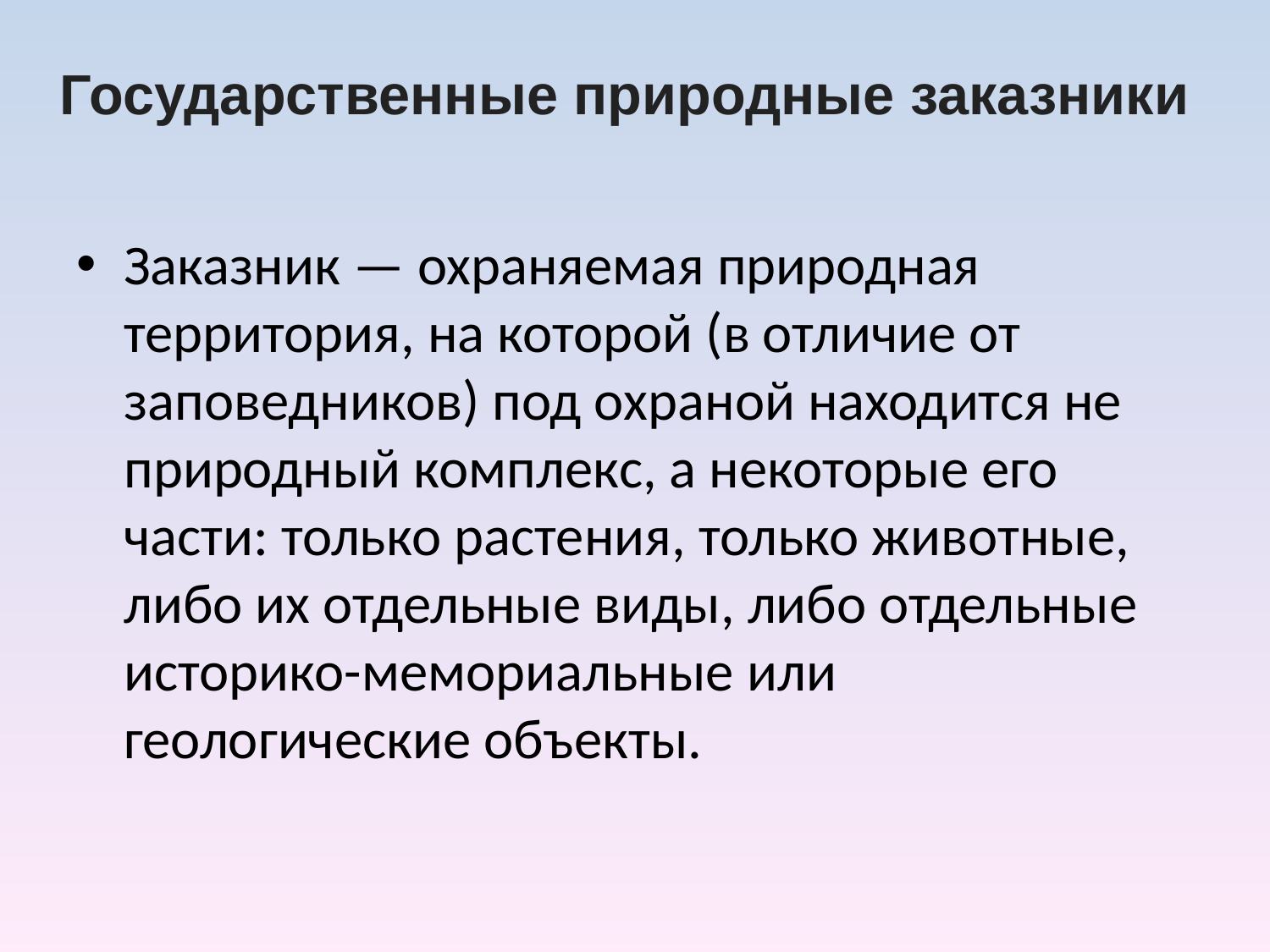

# Государственные природные заказники
Заказник — охраняемая природная территория, на которой (в отличие от заповедников) под охраной находится не природный комплекс, а некоторые его части: только растения, только животные, либо их отдельные виды, либо отдельные историко-мемориальные или геологические объекты.